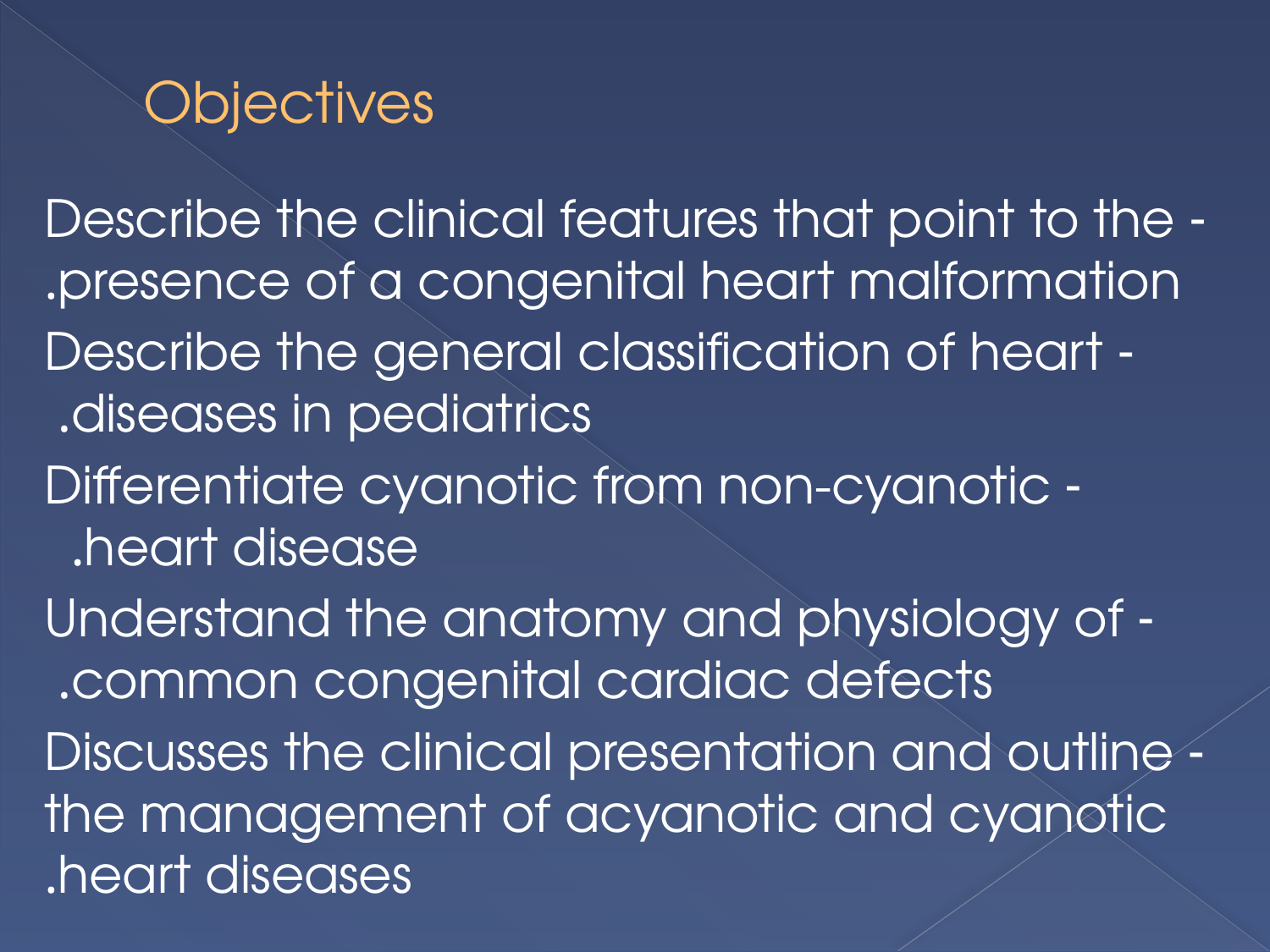

# Objectives
- Describe the clinical features that point to the presence of a congenital heart malformation.
 - Describe the general classification of heart diseases in pediatrics.
- Differentiate cyanotic from non-cyanotic heart disease.
- Understand the anatomy and physiology of common congenital cardiac defects.
- Discusses the clinical presentation and outline the management of acyanotic and cyanotic heart diseases.